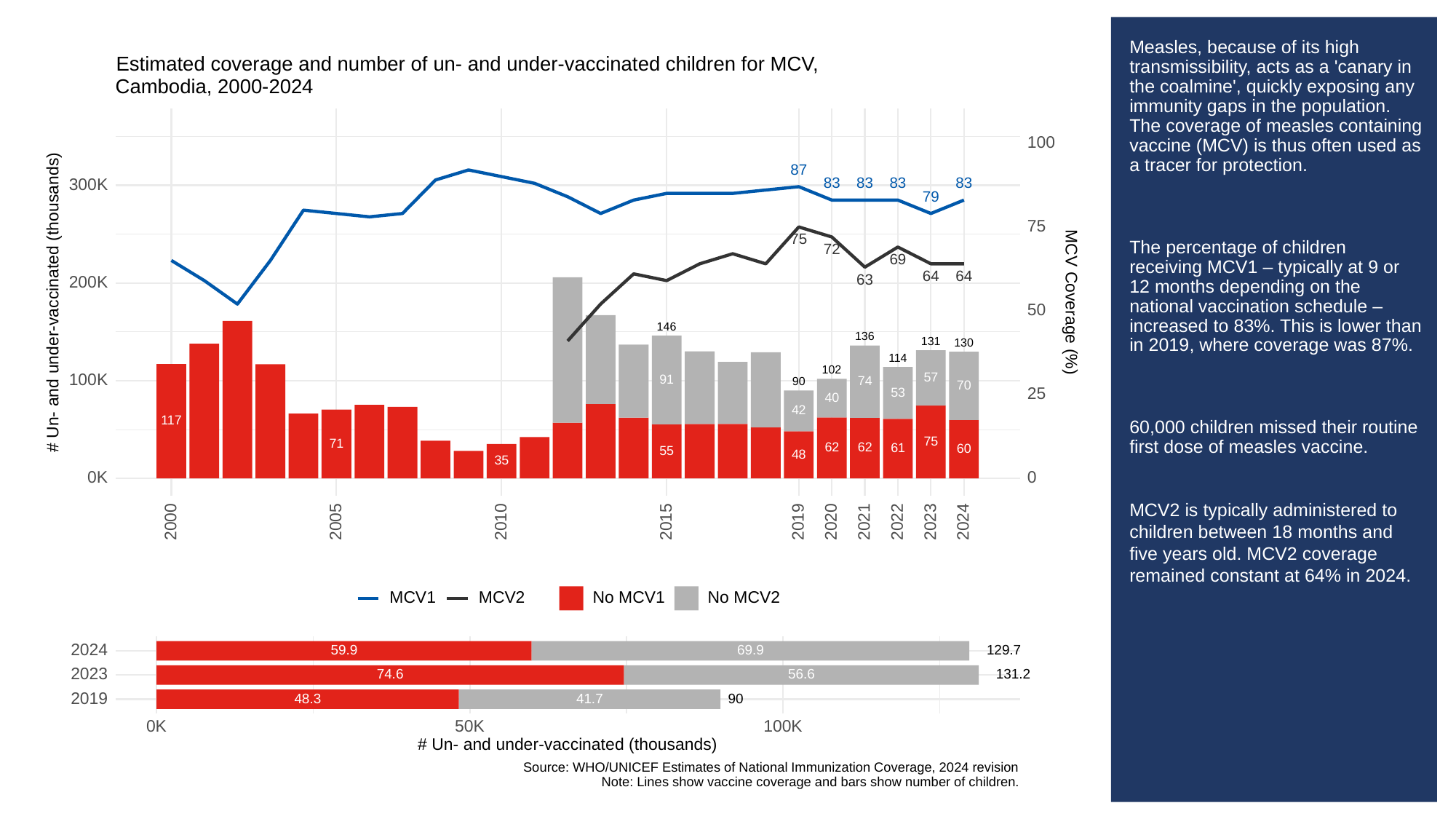

# Measles, because of its high transmissibility, acts as a 'canary in the coalmine', quickly exposing any immunity gaps in the population. The coverage of measles containing vaccine (MCV) is thus often used as a tracer for protection.

The percentage of children receiving MCV1 – typically at 9 or 12 months depending on the national vaccination schedule – increased to 83%. This is lower than in 2019, where coverage was 87%.

60,000 children missed their routine first dose of measles vaccine.

MCV2 is typically administered to children between 18 months and five years old. MCV2 coverage remained constant at 64% in 2024.

Estimated coverage and number of un- and under-vaccinated children for MCV,
Cambodia, 2000-2024

100
87

83
83
83
83
300K

79
75

75
72
69
64
64
63
200K

# Un- and under-vaccinated (thousands)
MCV Coverage (%)
50

146

136

131
130

114

102

57
100K
91
74
90

70
53
25

40

42

117

75
71

62
62
61

60
55
48

35
0K
0

2023
2000
2005
2010
2015
2019
2020
2021
2022
2024

MCV1
MCV2
No MCV1
No MCV2

2024
59.9
69.9
129.7

2023
131.2
74.6
56.6

2019
48.3
90
41.7

0K
50K
100K
# Un- and under-vaccinated (thousands)
Source: WHO/UNICEF Estimates of National Immunization Coverage, 2024 revision
Note: Lines show vaccine coverage and bars show number of children.